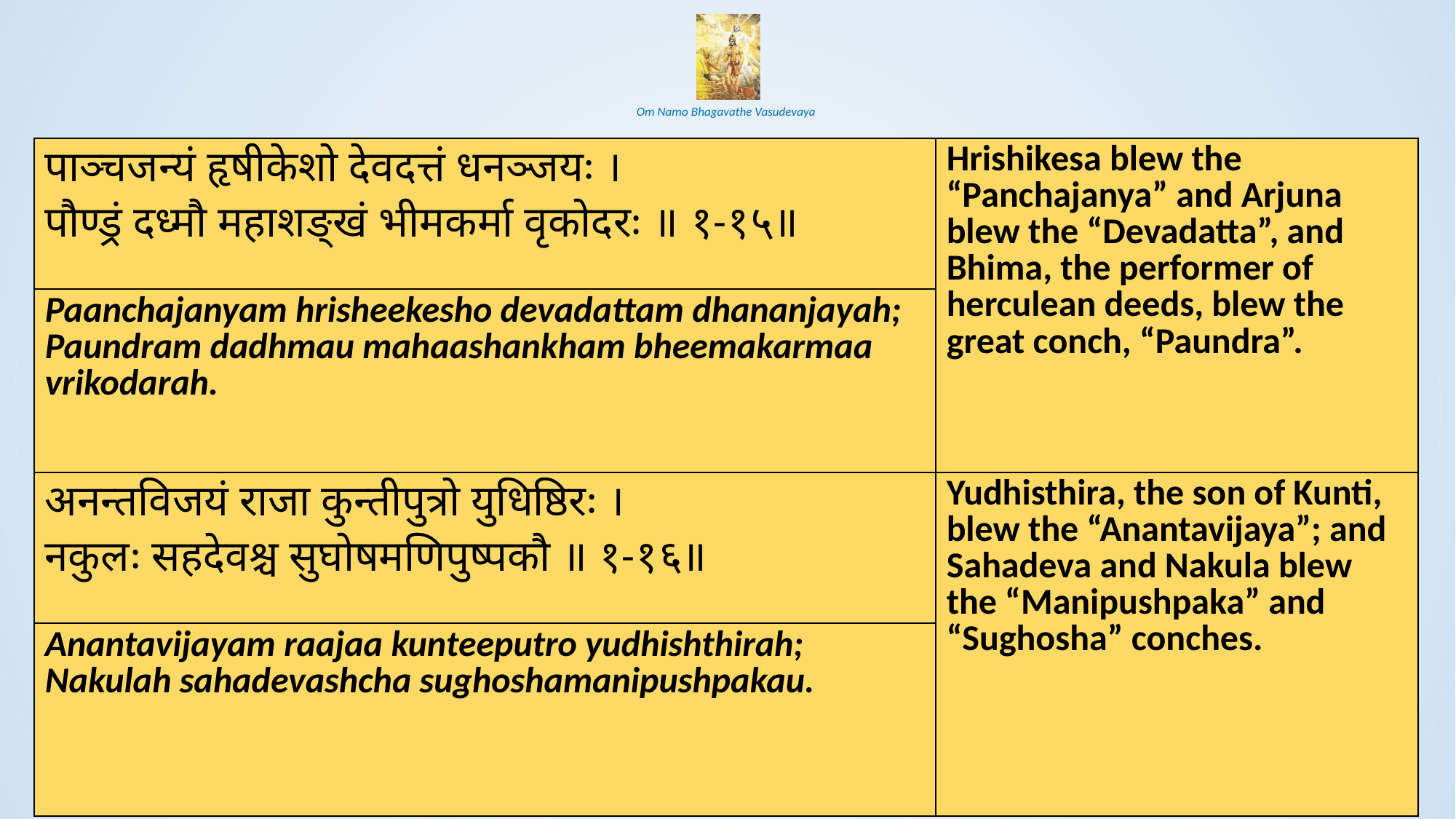

# Om Namo Bhagavathe Vasudevaya
| पाञ्चजन्यं हृषीकेशो देवदत्तं धनञ्जयः । पौण्ड्रं दध्मौ महाशङ्खं भीमकर्मा वृकोदरः ॥ १-१५॥ | Hrishikesa blew the “Panchajanya” and Arjuna blew the “Devadatta”, and Bhima, the performer of herculean deeds, blew the great conch, “Paundra”. |
| --- | --- |
| Paanchajanyam hrisheekesho devadattam dhananjayah; Paundram dadhmau mahaashankham bheemakarmaa vrikodarah. |  |
| अनन्तविजयं राजा कुन्तीपुत्रो युधिष्ठिरः । नकुलः सहदेवश्च सुघोषमणिपुष्पकौ ॥ १-१६॥ | Yudhisthira, the son of Kunti, blew the “Anantavijaya”; and Sahadeva and Nakula blew the “Manipushpaka” and “Sughosha” conches. |
| --- | --- |
| Anantavijayam raajaa kunteeputro yudhishthirah; Nakulah sahadevashcha sughoshamanipushpakau. |  |